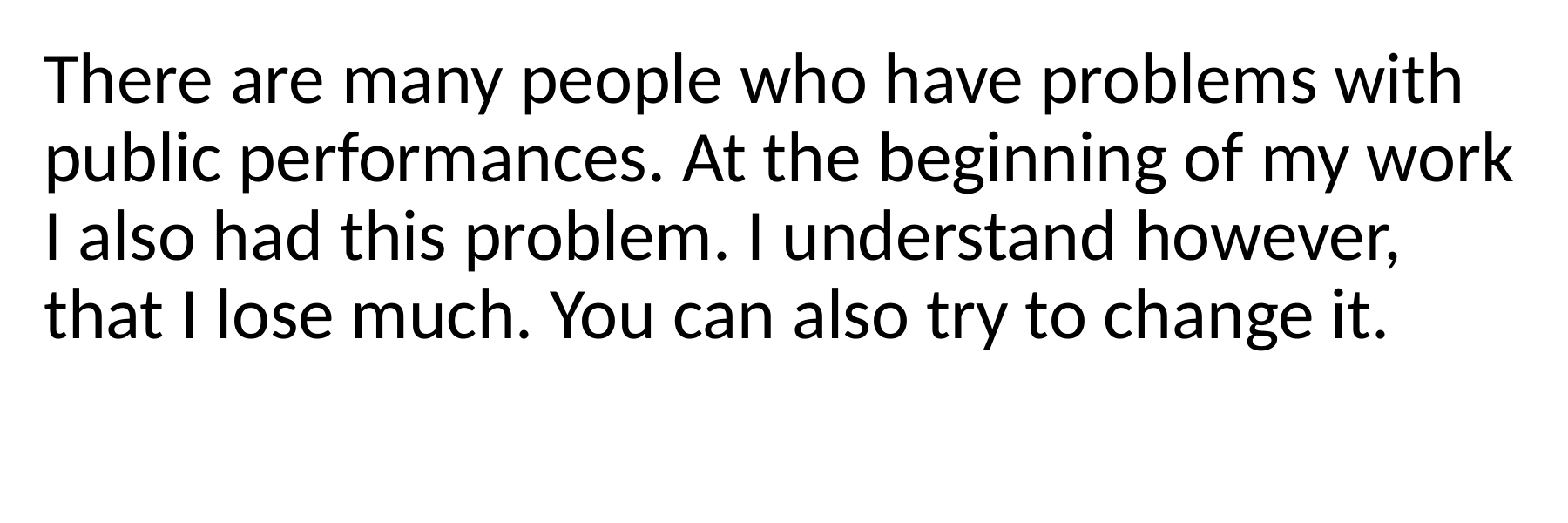

There are many people who have problems with public performances. At the beginning of my work I also had this problem. I understand however, that I lose much. You can also try to change it.